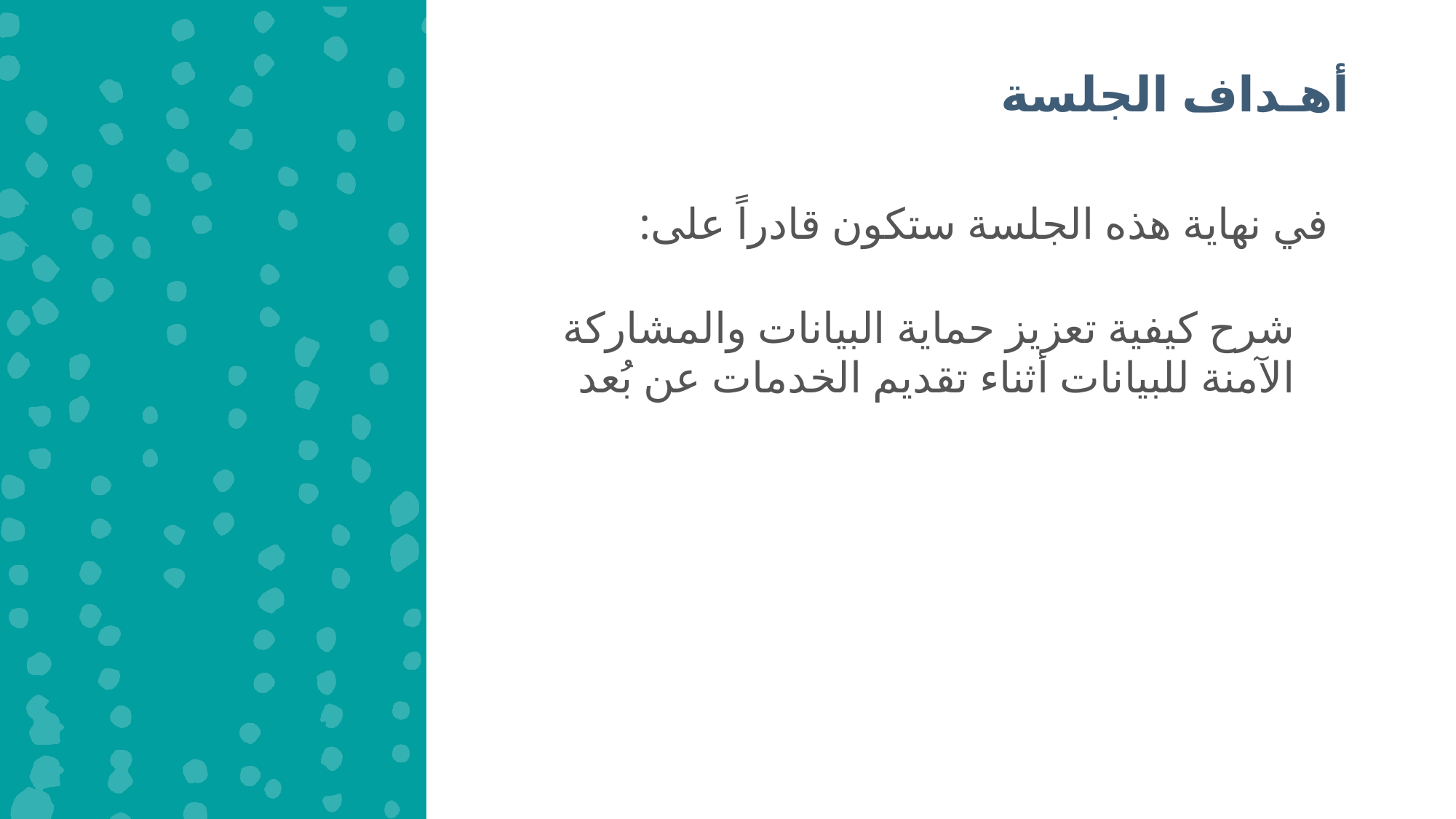

أهـداف الجلسة
في نهاية هذه الجلسة ستكون قادراً على:

شرح كيفية تعزيز حماية البيانات والمشاركة الآمنة للبيانات أثناء تقديم الخدمات عن بُعد